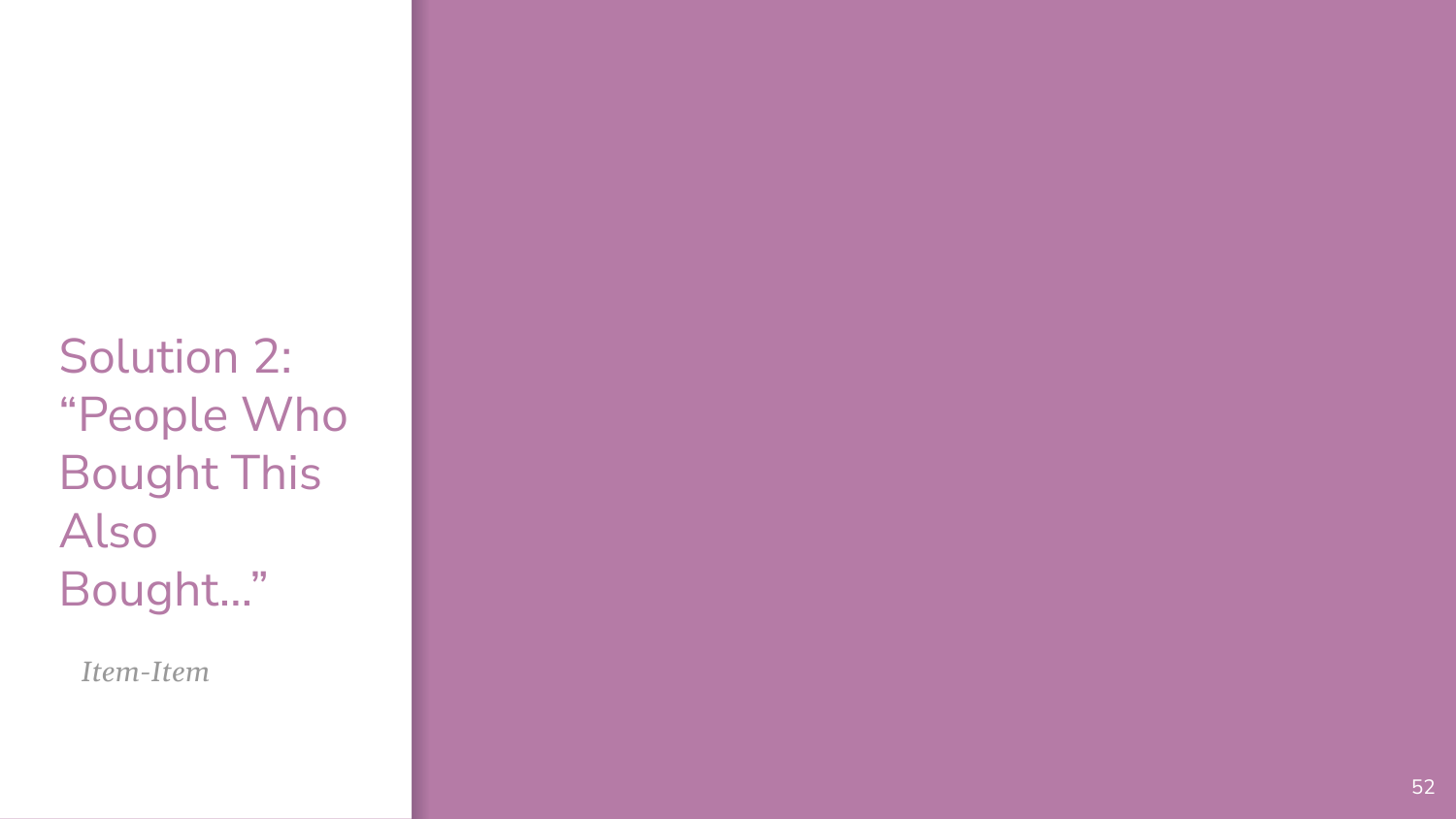

# Solution 2: “People Who Bought This Also Bought…”
Item-Item
52